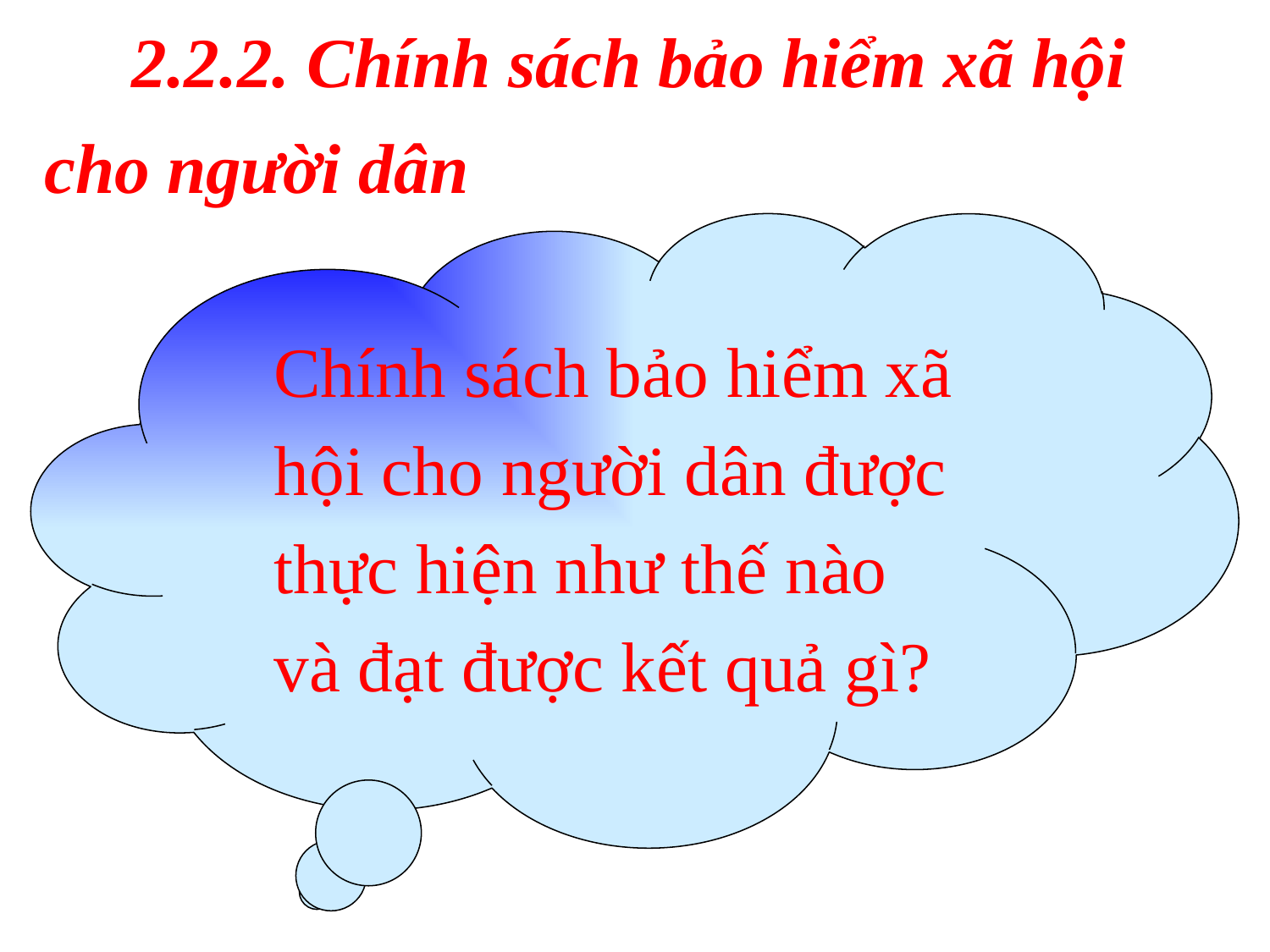

2.2.2. Chính sách bảo hiểm xã hội
cho người dân
Chính sách bảo hiểm xã hội cho người dân được thực hiện như thế nào và đạt được kết quả gì?